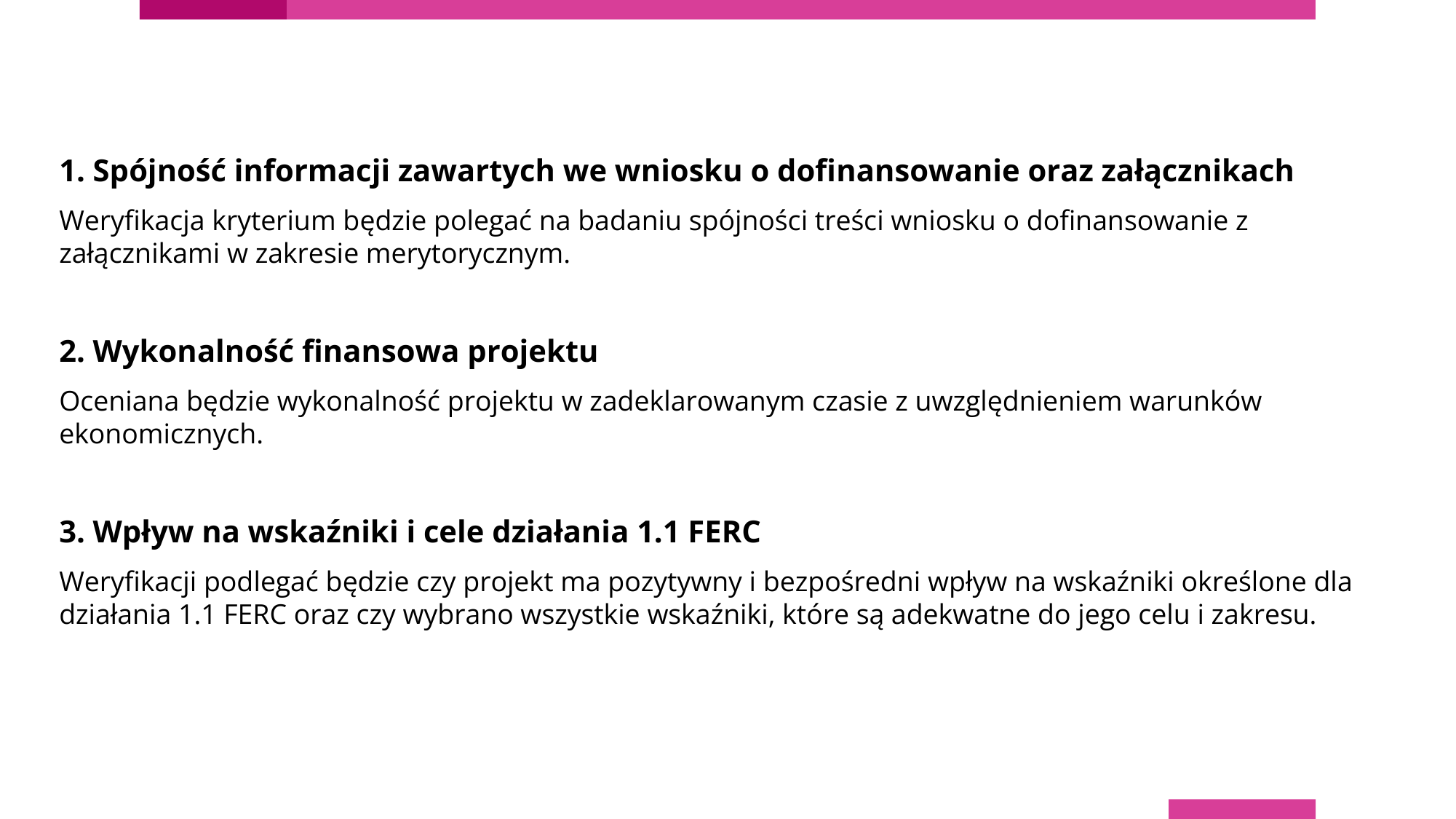

# Kryteria merytoryczne
1. Spójność informacji zawartych we wniosku o dofinansowanie oraz załącznikach
Weryfikacja kryterium będzie polegać na badaniu spójności treści wniosku o dofinansowanie z załącznikami w zakresie merytorycznym.

2. Wykonalność finansowa projektu
Oceniana będzie wykonalność projektu w zadeklarowanym czasie z uwzględnieniem warunków ekonomicznych.

3. Wpływ na wskaźniki i cele działania 1.1 FERC
Weryfikacji podlegać będzie czy projekt ma pozytywny i bezpośredni wpływ na wskaźniki określone dla działania 1.1 FERC oraz czy wybrano wszystkie wskaźniki, które są adekwatne do jego celu i zakresu.